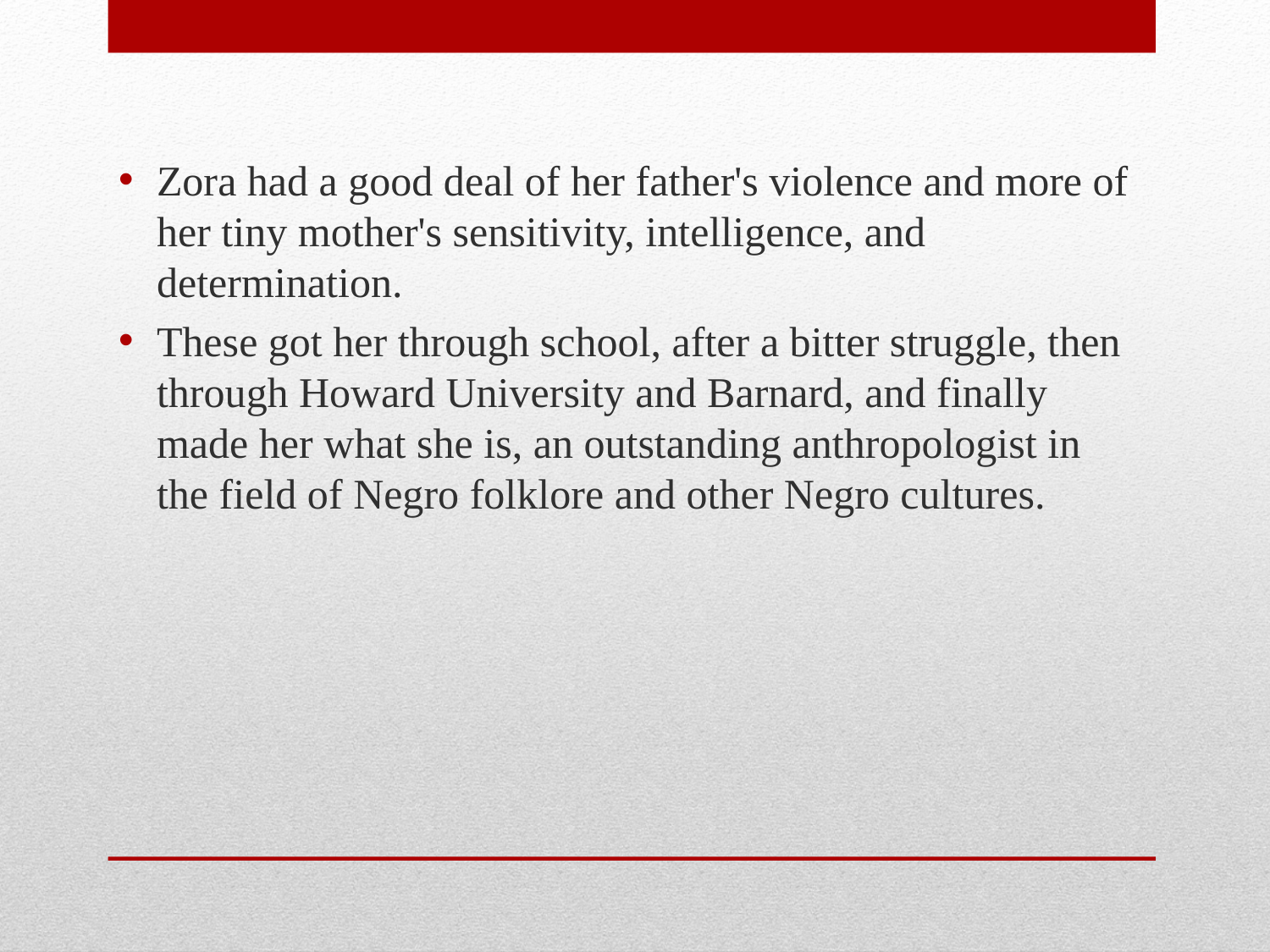

Zora had a good deal of her father's violence and more of her tiny mother's sensitivity, intelligence, and determination.
These got her through school, after a bitter struggle, then through Howard University and Barnard, and finally made her what she is, an outstanding anthropologist in the field of Negro folklore and other Negro cultures.